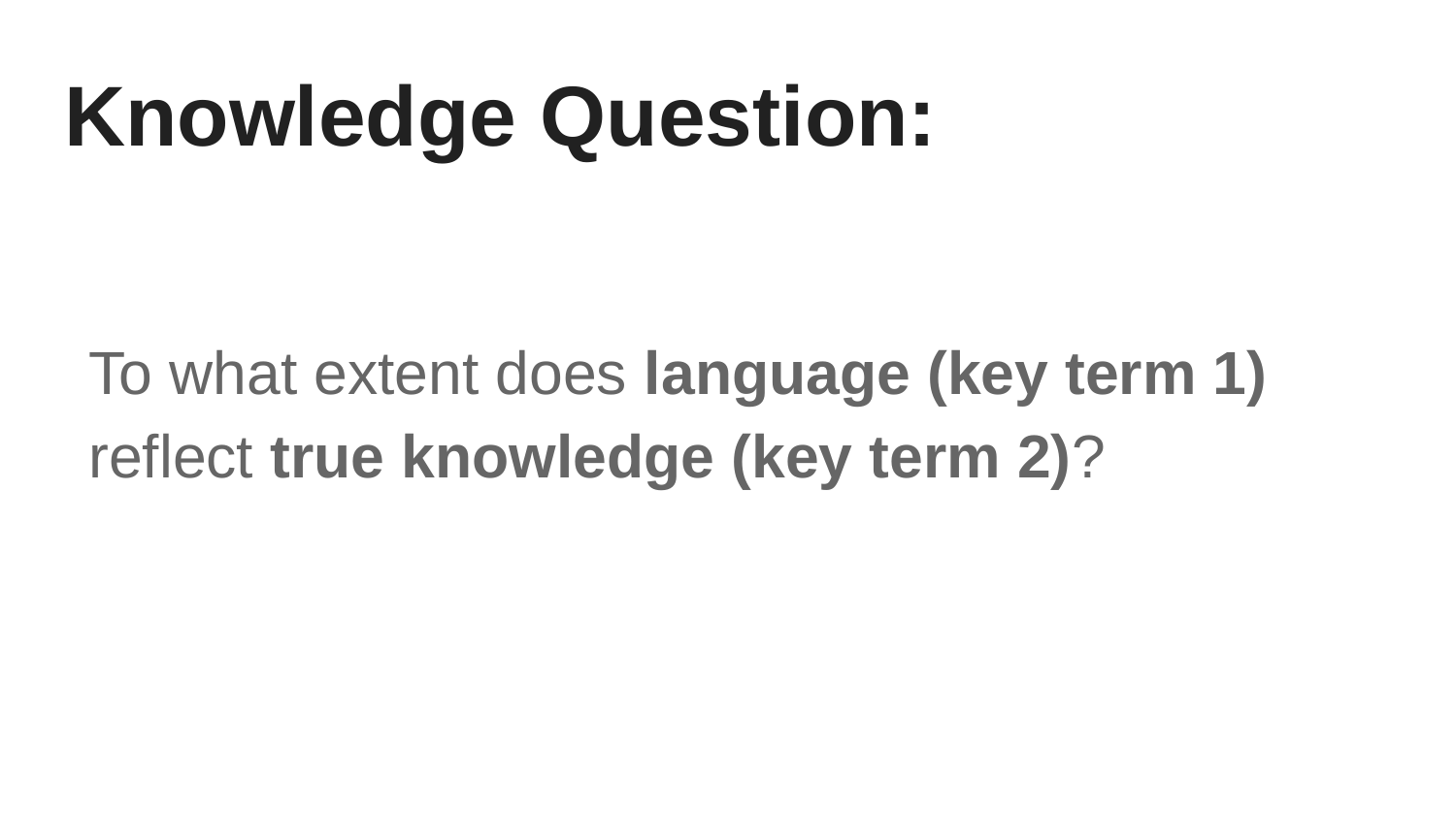

# Knowledge Question:
To what extent does language (key term 1) reflect true knowledge (key term 2)?